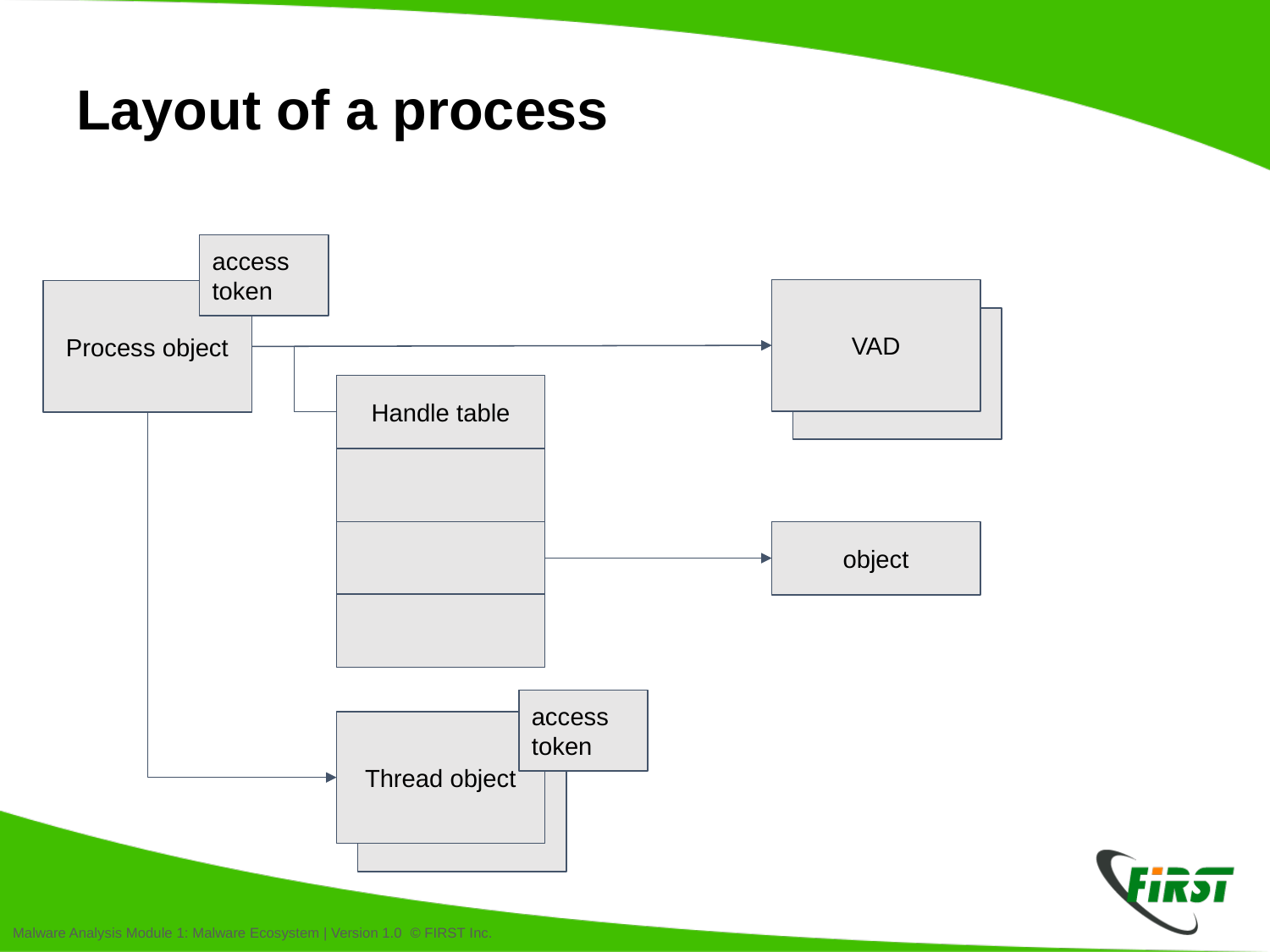

# Layout of a process
access token
VAD
Process object
VAD
Handle table

object

access token
Thread object
Thread